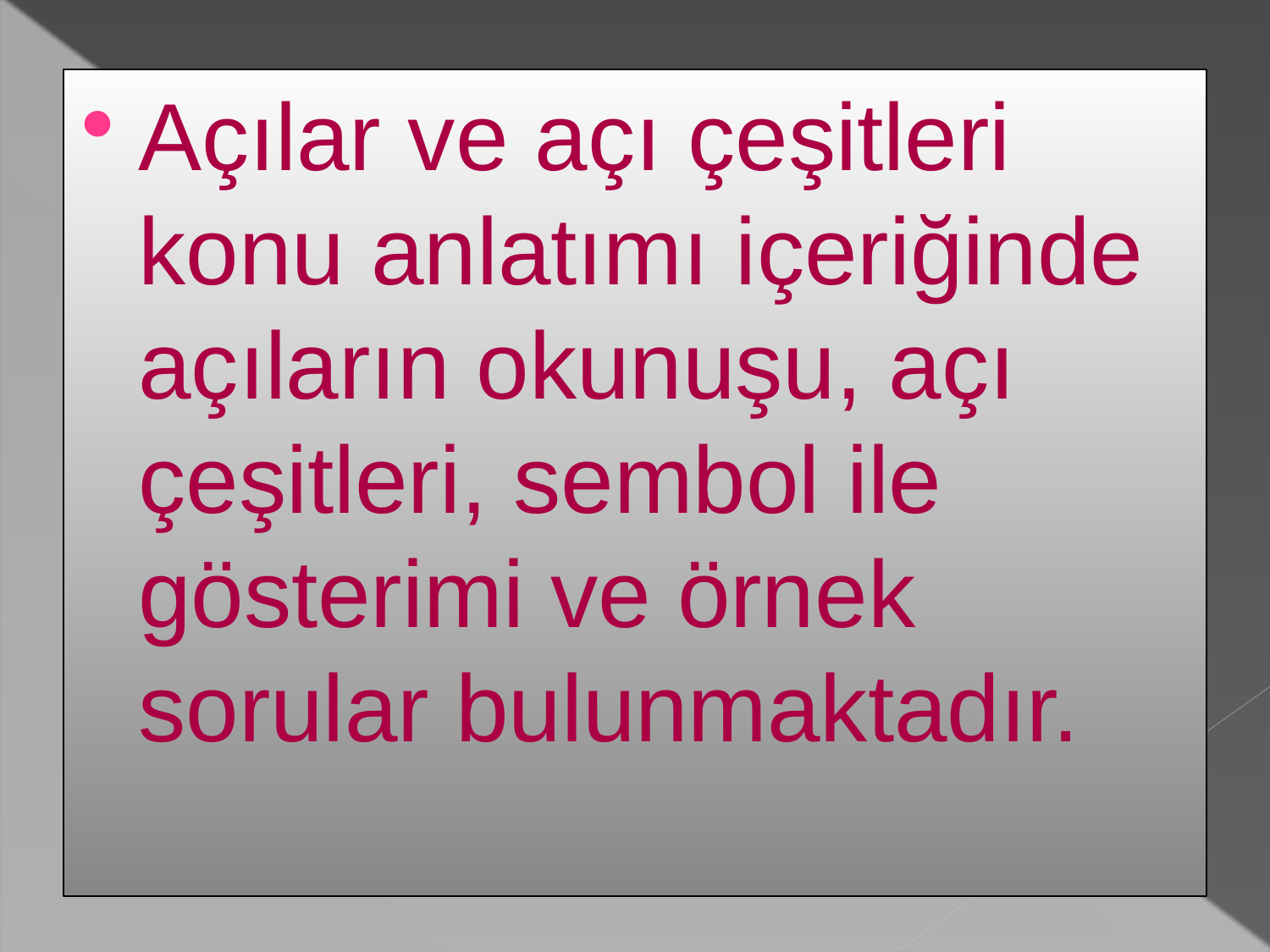

Açılar ve açı çeşitleri konu anlatımı içeriğinde açıların okunuşu, açı çeşitleri, sembol ile gösterimi ve örnek sorular bulunmaktadır.